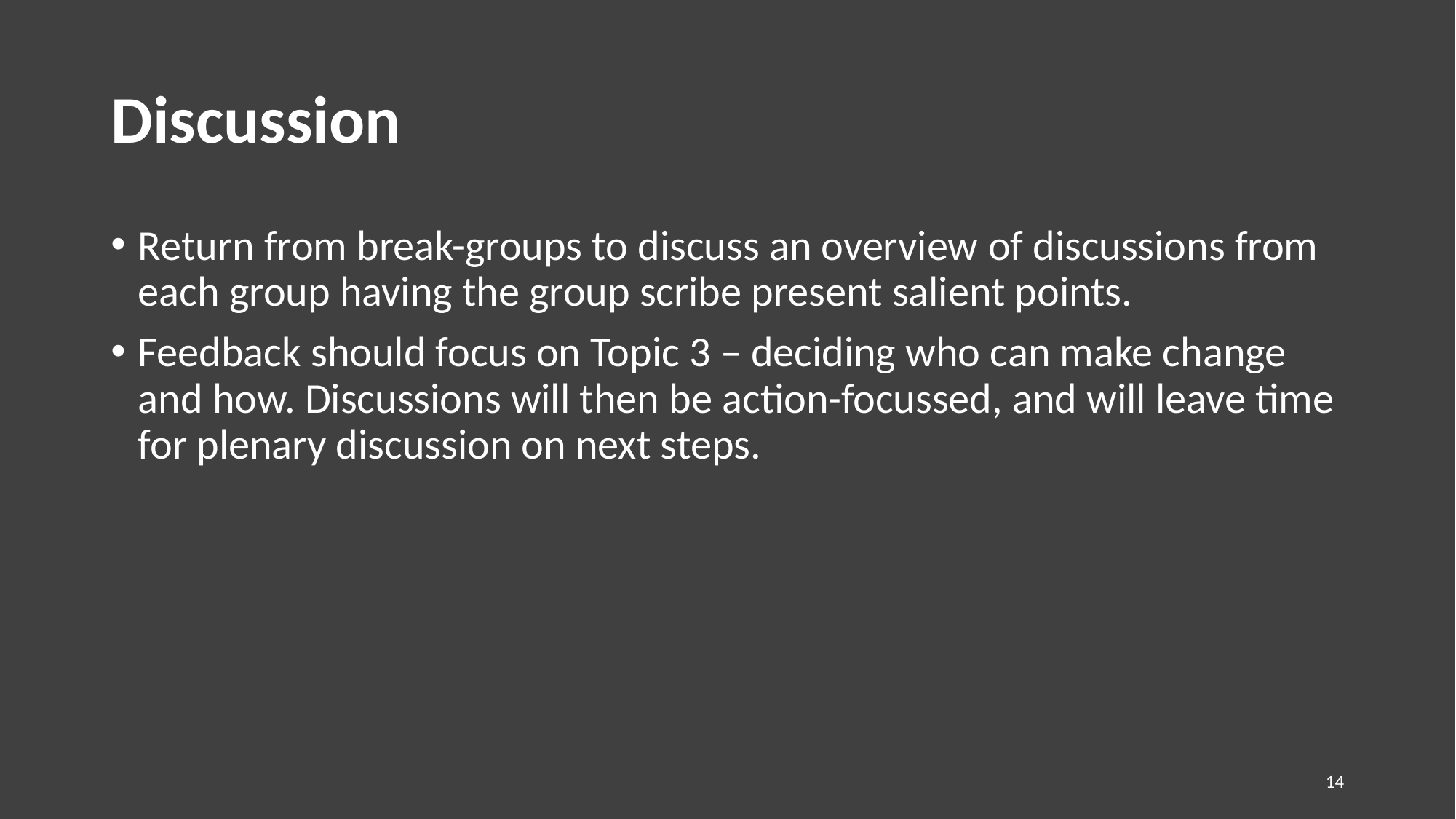

# Discussion
Return from break-groups to discuss an overview of discussions from each group having the group scribe present salient points.
Feedback should focus on Topic 3 – deciding who can make change and how. Discussions will then be action-focussed, and will leave time for plenary discussion on next steps.
14